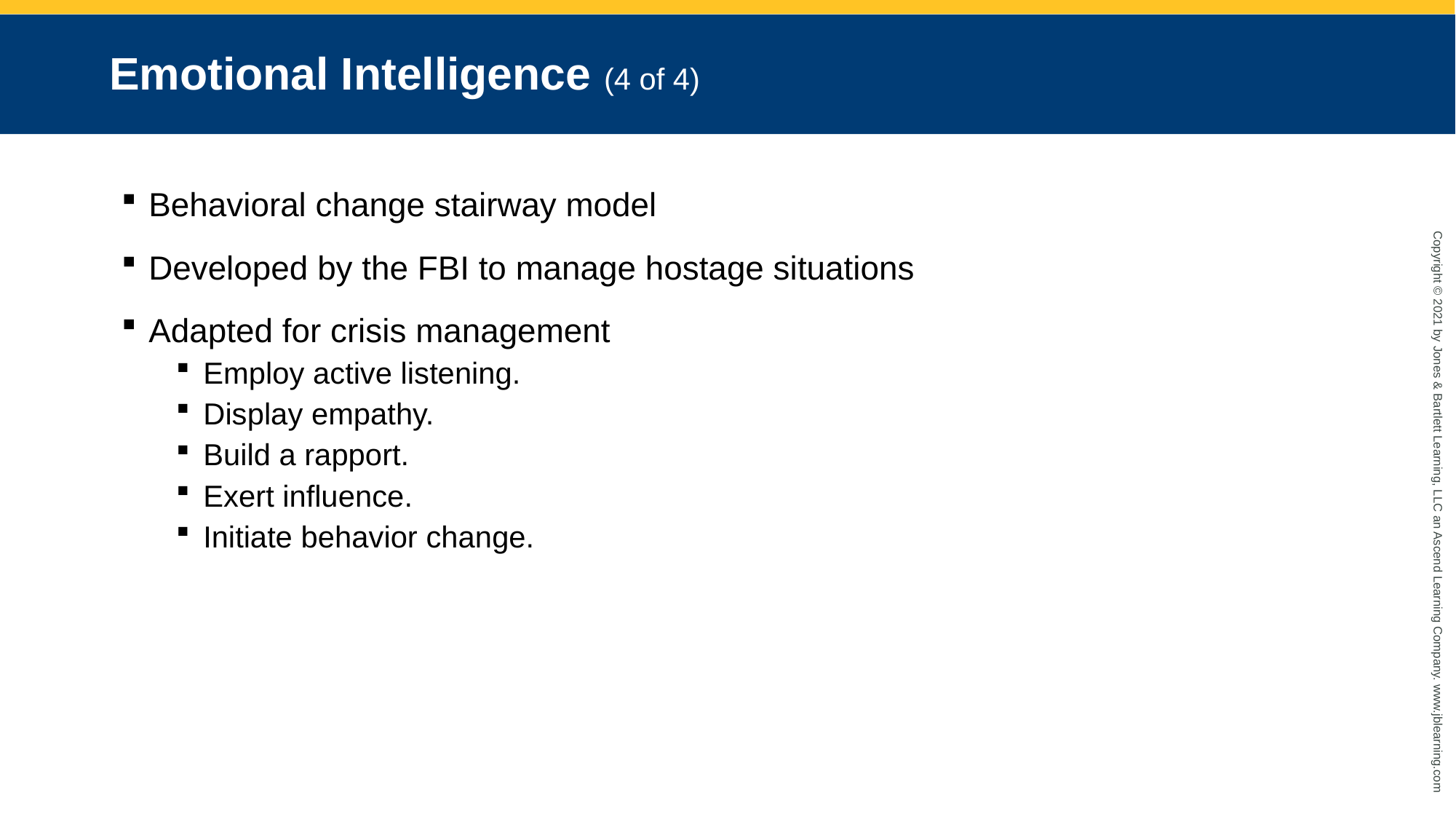

# Emotional Intelligence (4 of 4)
Behavioral change stairway model
Developed by the FBI to manage hostage situations
Adapted for crisis management
Employ active listening.
Display empathy.
Build a rapport.
Exert influence.
Initiate behavior change.